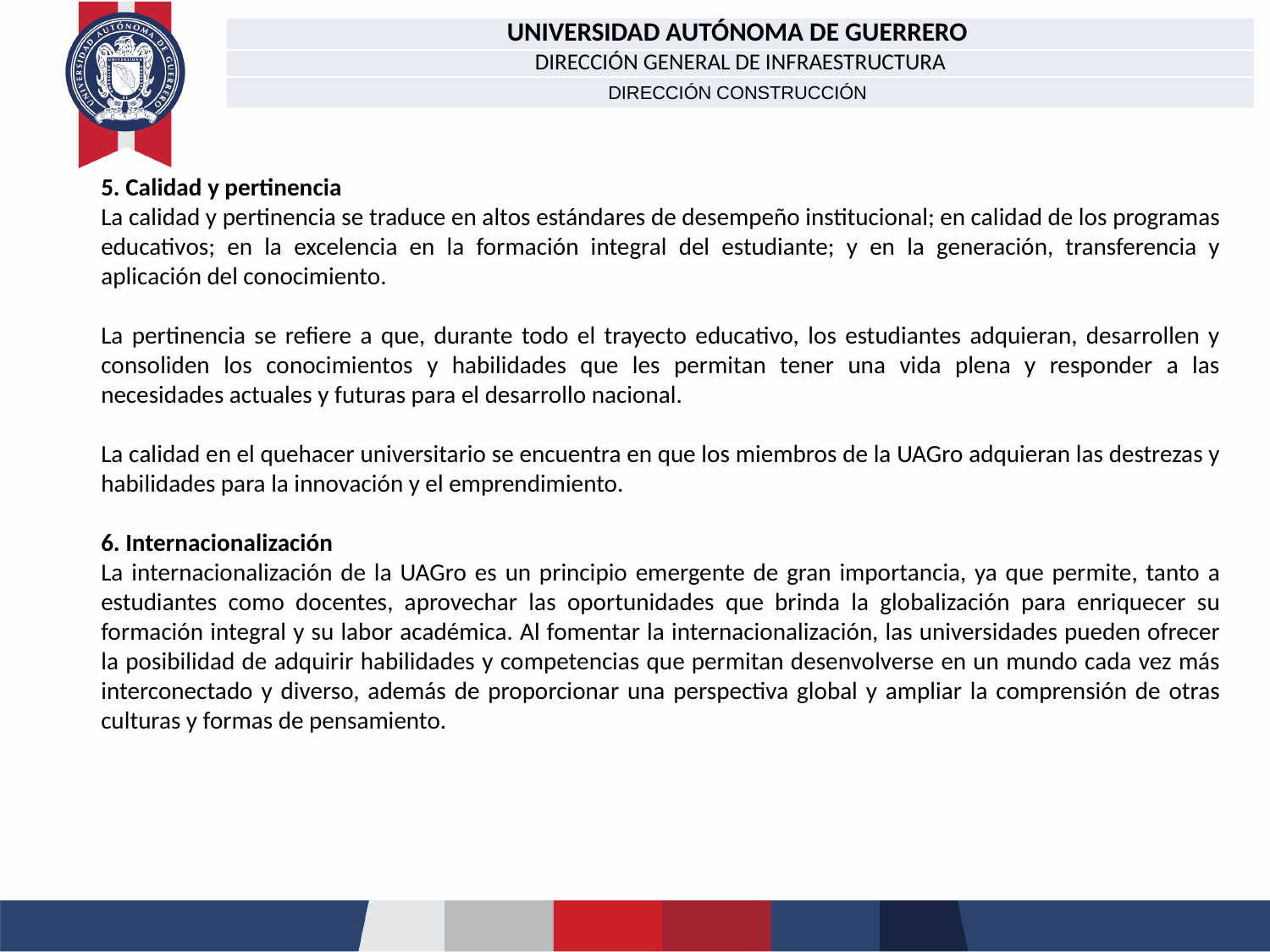

| UNIVERSIDAD AUTÓNOMA DE GUERRERO |
| --- |
| DIRECCIÓN GENERAL DE INFRAESTRUCTURA |
| DIRECCIÓN CONSTRUCCIÓN |
5. Calidad y pertinencia
La calidad y pertinencia se traduce en altos estándares de desempeño institucional; en calidad de los programas educativos; en la excelencia en la formación integral del estudiante; y en la generación, transferencia y aplicación del conocimiento.

La pertinencia se refiere a que, durante todo el trayecto educativo, los estudiantes adquieran, desarrollen y consoliden los conocimientos y habilidades que les permitan tener una vida plena y responder a las necesidades actuales y futuras para el desarrollo nacional.

La calidad en el quehacer universitario se encuentra en que los miembros de la UAGro adquieran las destrezas y habilidades para la innovación y el emprendimiento.

6. Internacionalización
La internacionalización de la UAGro es un principio emergente de gran importancia, ya que permite, tanto a estudiantes como docentes, aprovechar las oportunidades que brinda la globalización para enriquecer su formación integral y su labor académica. Al fomentar la internacionalización, las universidades pueden ofrecer la posibilidad de adquirir habilidades y competencias que permitan desenvolverse en un mundo cada vez más interconectado y diverso, además de proporcionar una perspectiva global y ampliar la comprensión de otras culturas y formas de pensamiento.